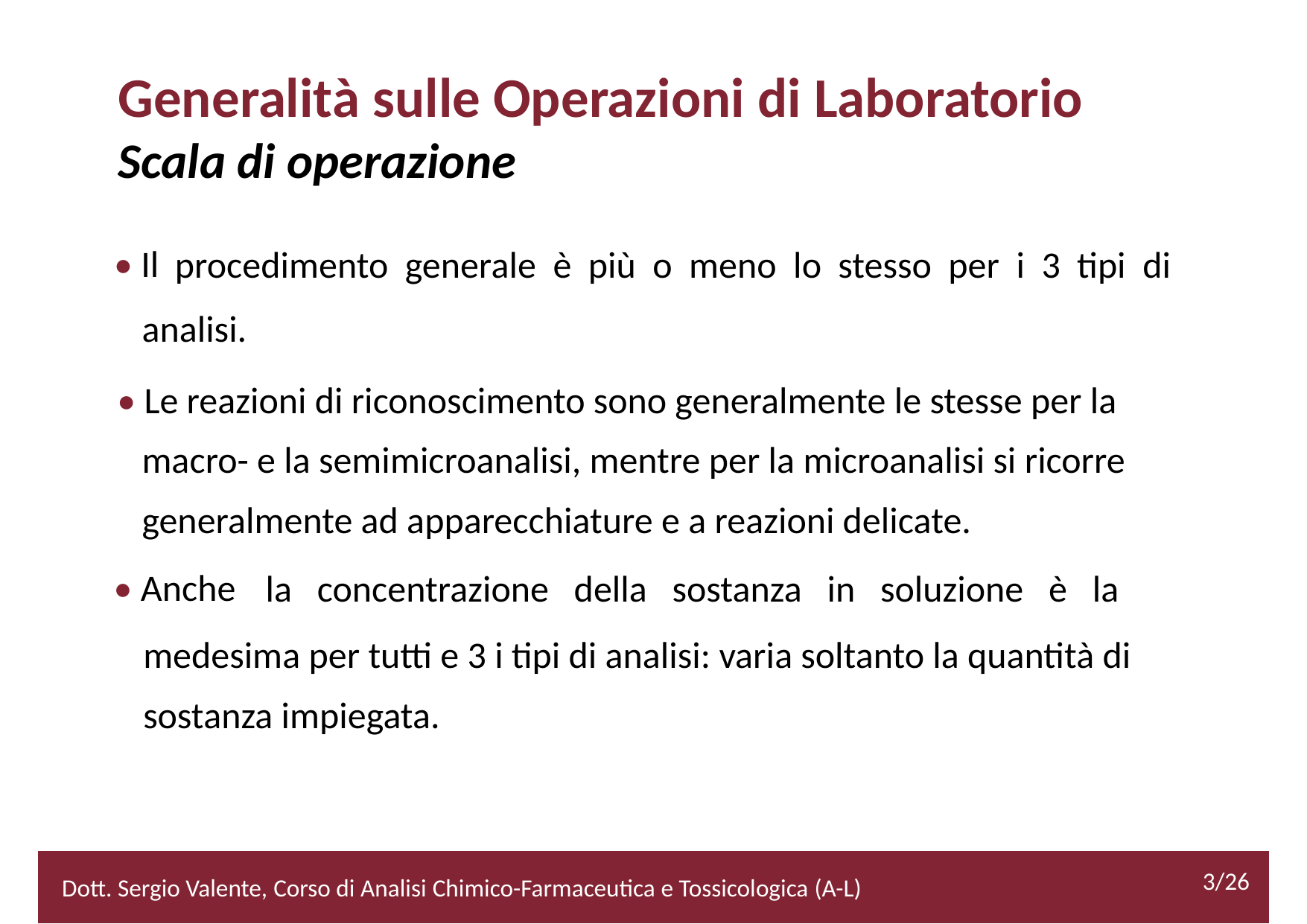

Generalità sulle Operazioni di Laboratorio
Scala di operazione
• Il
procedimento  generale  è  più  o  meno  lo  stesso  per  i  3  tipi  di
	analisi.

• Le reazioni di riconoscimento sono generalmente le stesse per la

	macro- e la semimicroanalisi, mentre per la microanalisi si ricorre

	generalmente ad apparecchiature e a reazioni delicate.
• Anche
la   concentrazione   della   sostanza   in   soluzione   è   la
	medesima per tutti e 3 i tipi di analisi: varia soltanto la quantità di

	sostanza impiegata.

		3/27

3/26
2/52
Dott. Sergio Valente, Corso di Analisi Chimico-Farmaceutica e Tossicologica (A-L)